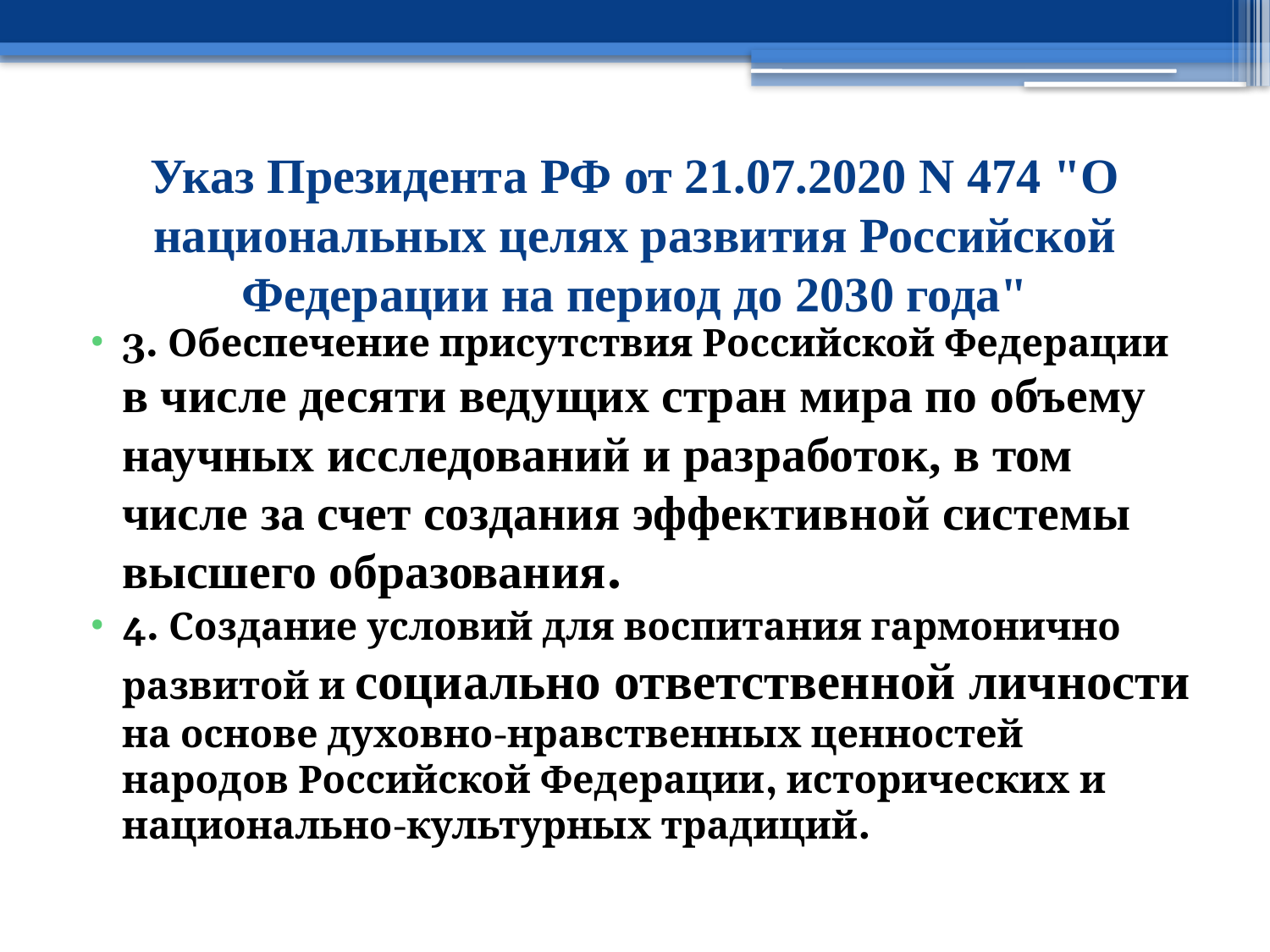

# Указ Президента РФ от 21.07.2020 N 474 "О национальных целях развития Российской Федерации на период до 2030 года"
3. Обеспечение присутствия Российской Федерации в числе десяти ведущих стран мира по объему научных исследований и разработок, в том числе за счет создания эффективной системы высшего образования.
4. Создание условий для воспитания гармонично развитой и социально ответственной личности на основе духовно-нравственных ценностей народов Российской Федерации, исторических и национально-культурных традиций.